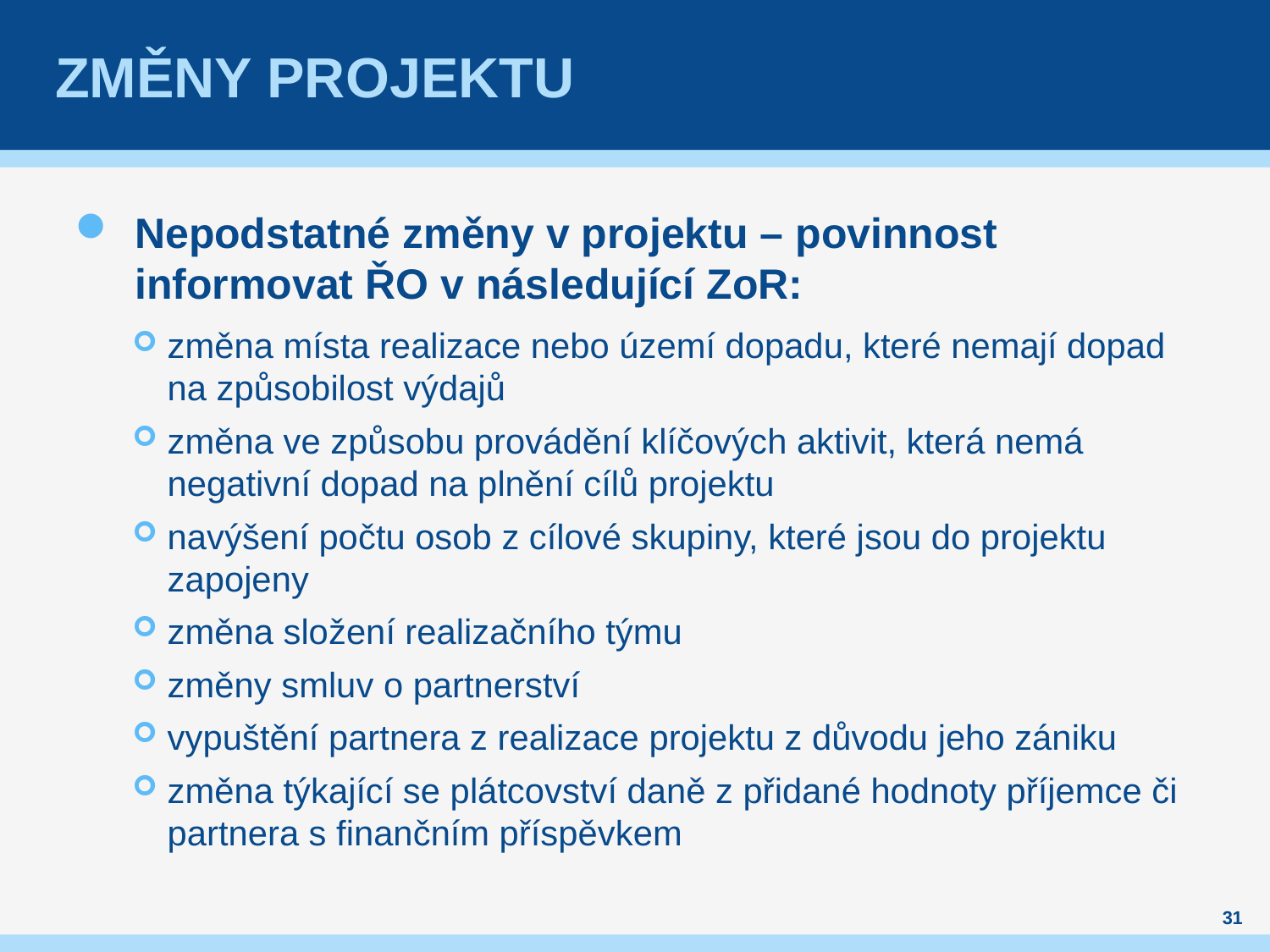

# Změny projektu
Nepodstatné změny v projektu – povinnost informovat ŘO v následující ZoR:
změna místa realizace nebo území dopadu, které nemají dopad na způsobilost výdajů
změna ve způsobu provádění klíčových aktivit, která nemá negativní dopad na plnění cílů projektu
navýšení počtu osob z cílové skupiny, které jsou do projektu zapojeny
změna složení realizačního týmu
změny smluv o partnerství
vypuštění partnera z realizace projektu z důvodu jeho zániku
změna týkající se plátcovství daně z přidané hodnoty příjemce či partnera s finančním příspěvkem
31